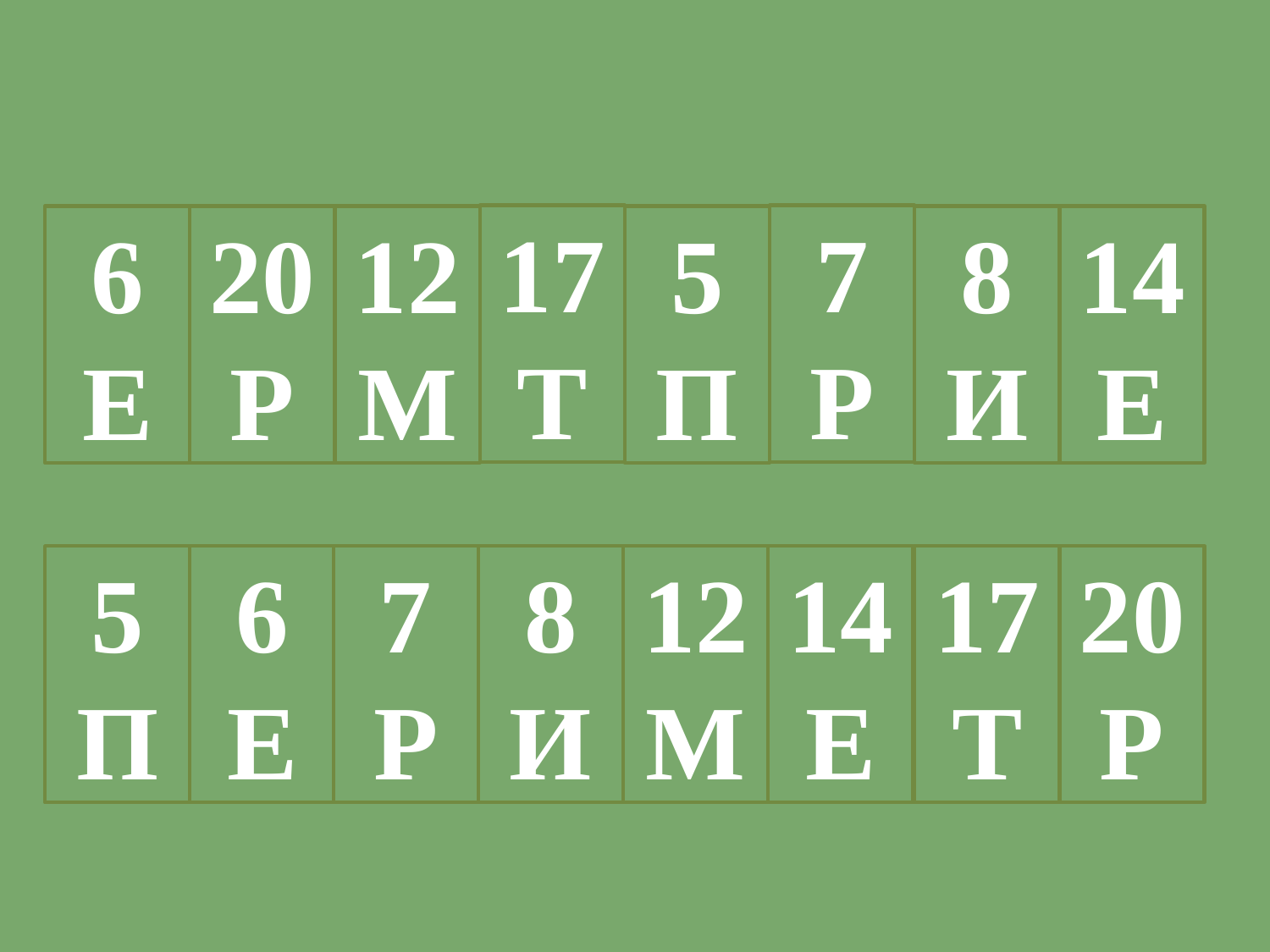

17
Т
7
Р
6
Е
20
Р
12
М
5
П
8
И
14
Е
5
П
6
Е
7
Р
8
И
12
М
14
Е
17
Т
20
Р